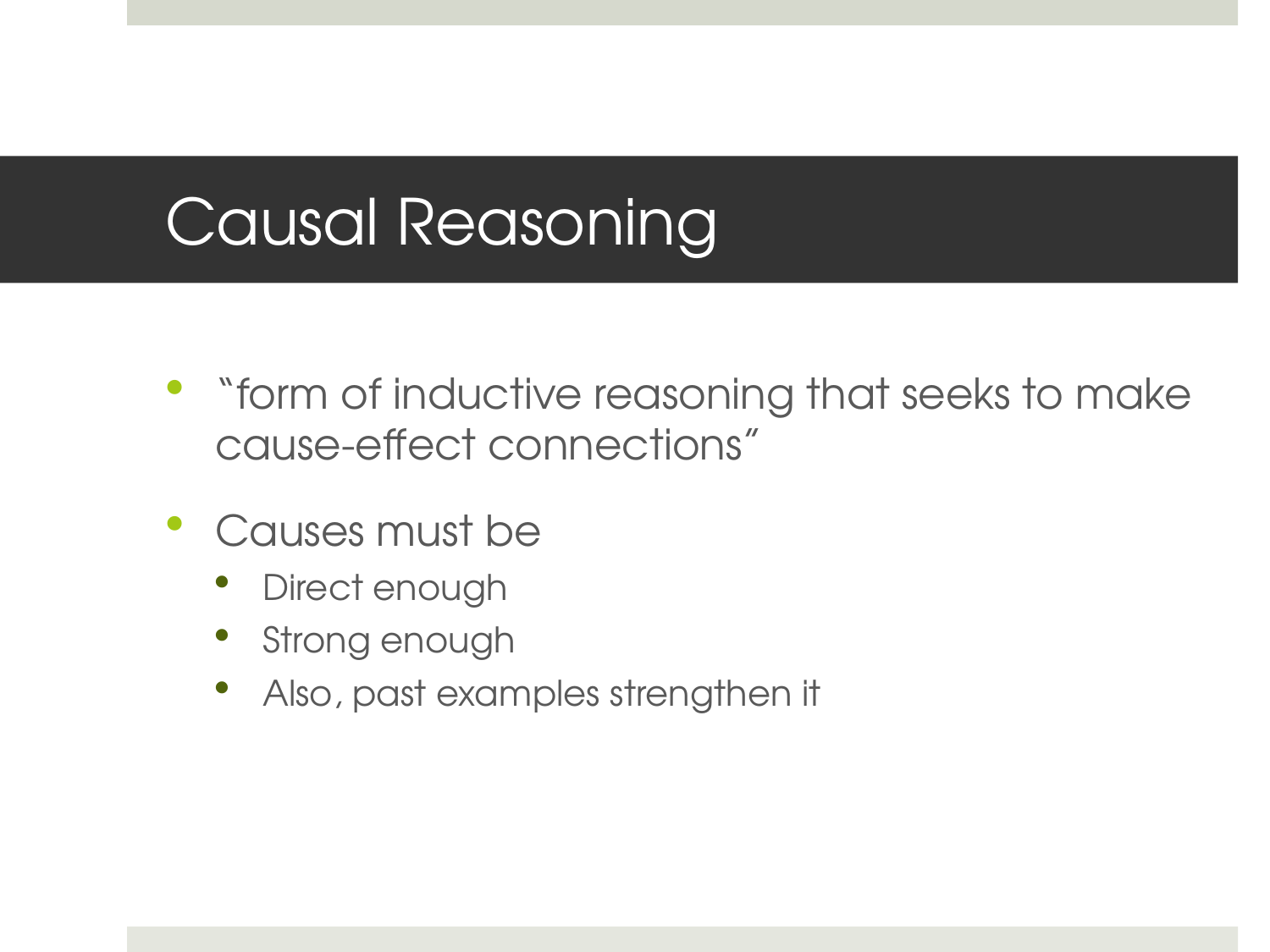

# Causal Reasoning
“form of inductive reasoning that seeks to make cause-effect connections”
Causes must be
Direct enough
Strong enough
Also, past examples strengthen it